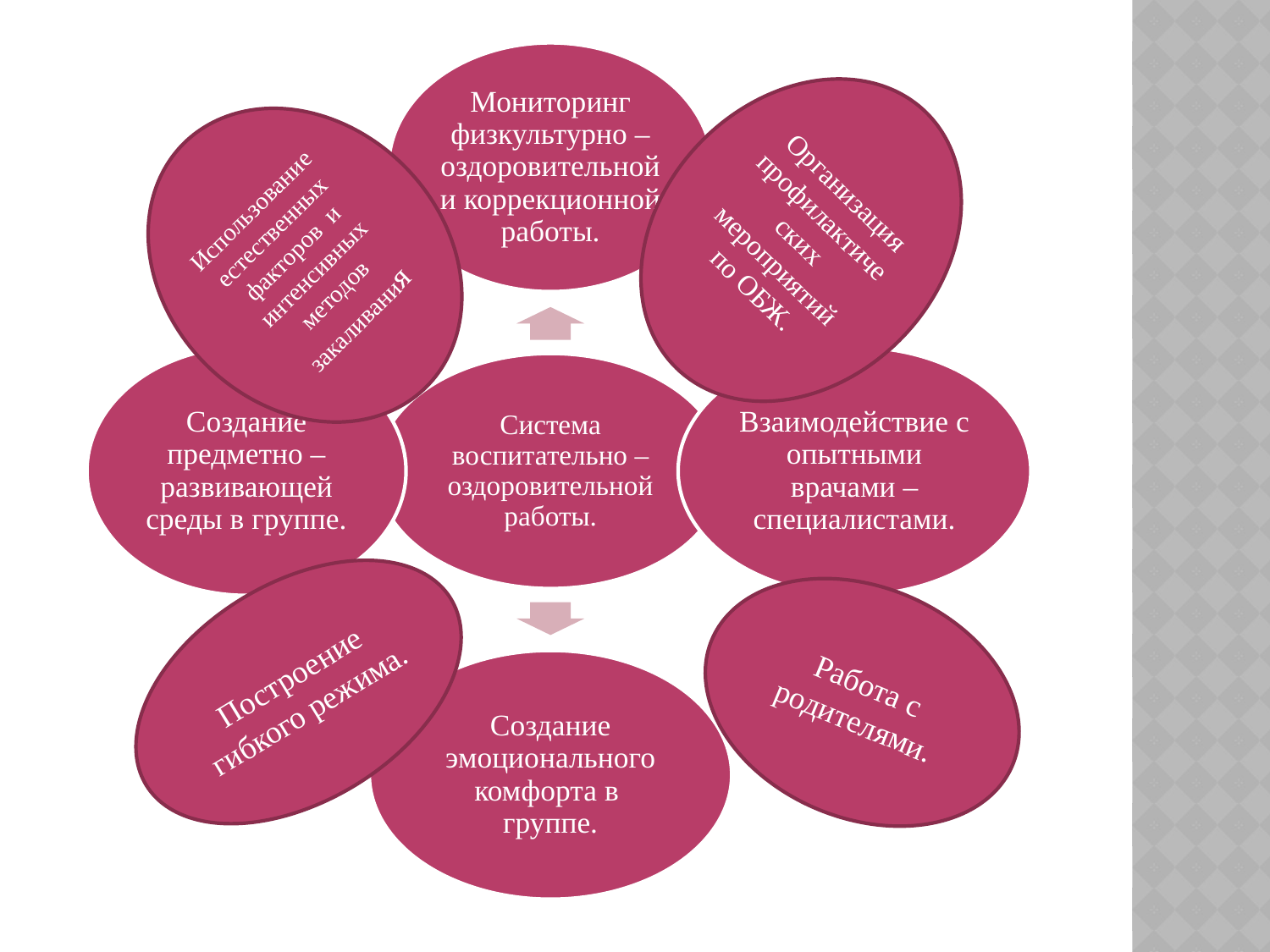

Система воспитательно – оздоровительной работы.

Мониторинг физкультурно – оздоровительной и коррекционной работы.

Взаимодействие с опытными врачами – специалистами.

Создание эмоционального комфорта в  группе.

Создание предметно – развивающей среды в группе.
Организация профилактических мероприятий по ОБЖ.
Использование естественных факторов  и интенсивных методов закаливания
Построение гибкого режима.
Работа с родителями.